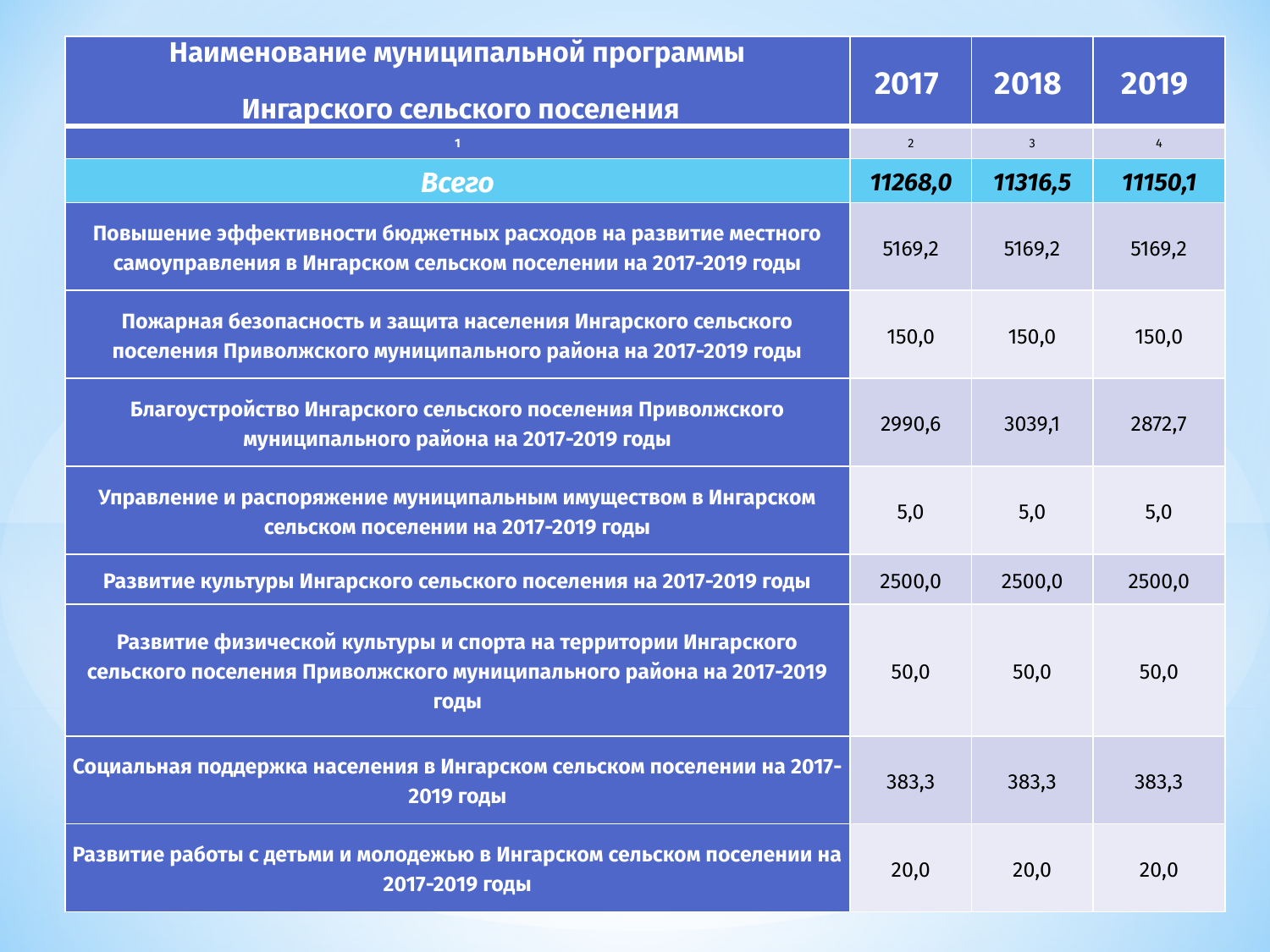

| Наименование муниципальной программы Ингарского сельского поселения | 2017 | 2018 | 2019 |
| --- | --- | --- | --- |
| 1 | 2 | 3 | 4 |
| Всего | 11268,0 | 11316,5 | 11150,1 |
| Повышение эффективности бюджетных расходов на развитие местного самоуправления в Ингарском сельском поселении на 2017-2019 годы | 5169,2 | 5169,2 | 5169,2 |
| Пожарная безопасность и защита населения Ингарского сельского поселения Приволжского муниципального района на 2017-2019 годы | 150,0 | 150,0 | 150,0 |
| Благоустройство Ингарского сельского поселения Приволжского муниципального района на 2017-2019 годы | 2990,6 | 3039,1 | 2872,7 |
| Управление и распоряжение муниципальным имуществом в Ингарском сельском поселении на 2017-2019 годы | 5,0 | 5,0 | 5,0 |
| Развитие культуры Ингарского сельского поселения на 2017-2019 годы | 2500,0 | 2500,0 | 2500,0 |
| Развитие физической культуры и спорта на территории Ингарского сельского поселения Приволжского муниципального района на 2017-2019 годы | 50,0 | 50,0 | 50,0 |
| Социальная поддержка населения в Ингарском сельском поселении на 2017-2019 годы | 383,3 | 383,3 | 383,3 |
| Развитие работы с детьми и молодежью в Ингарском сельском поселении на 2017-2019 годы | 20,0 | 20,0 | 20,0 |